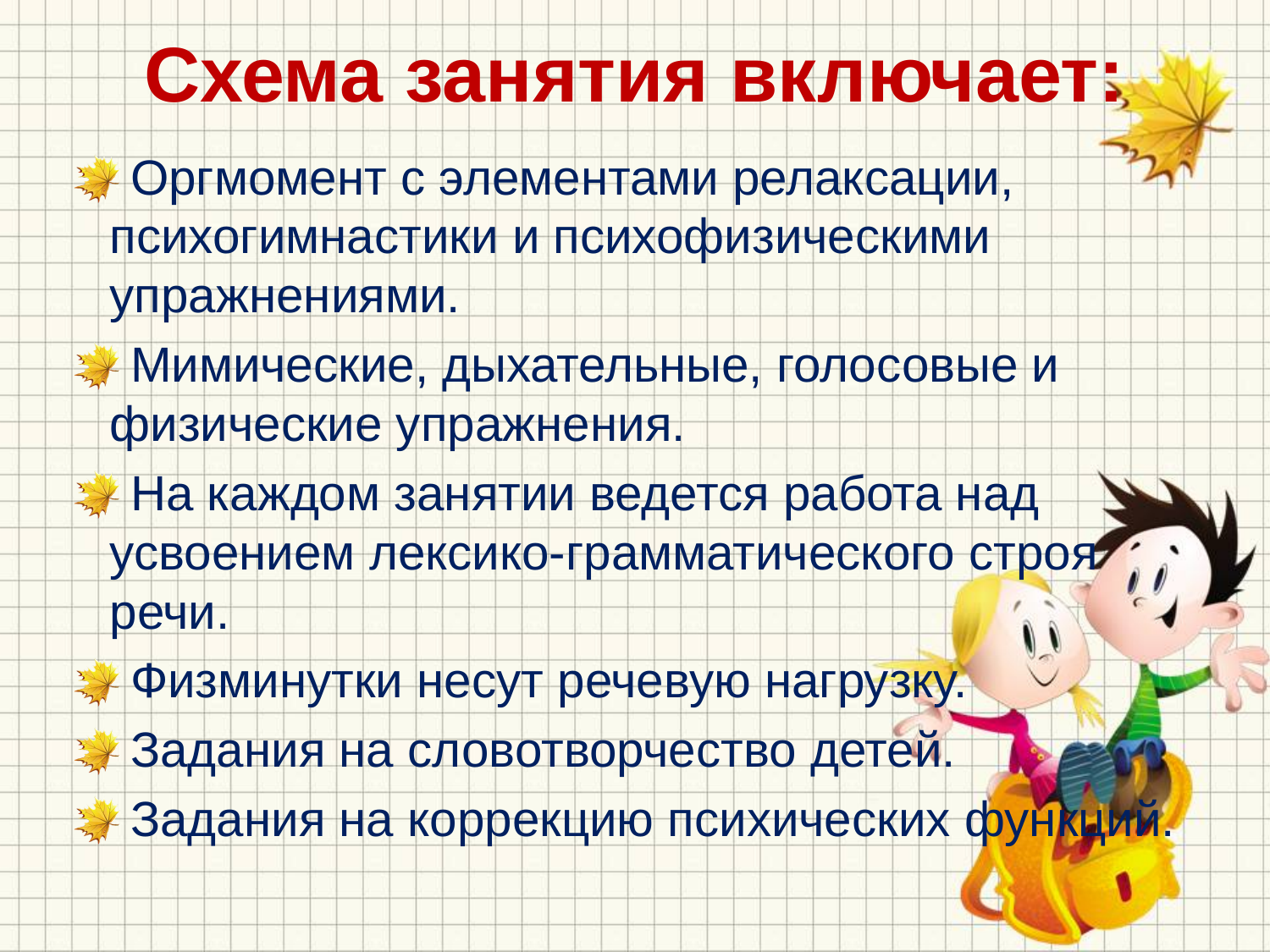

# Схема занятия включает:
Оргмомент с элементами релаксации, психогимнастики и психофизическими упражнениями.
Мимические, дыхательные, голосовые и физические упражнения.
На каждом занятии ведется работа над усвоением лексико-грамматического строя речи.
Физминутки несут речевую нагрузку.
Задания на словотворчество детей.
Задания на коррекцию психических функций.